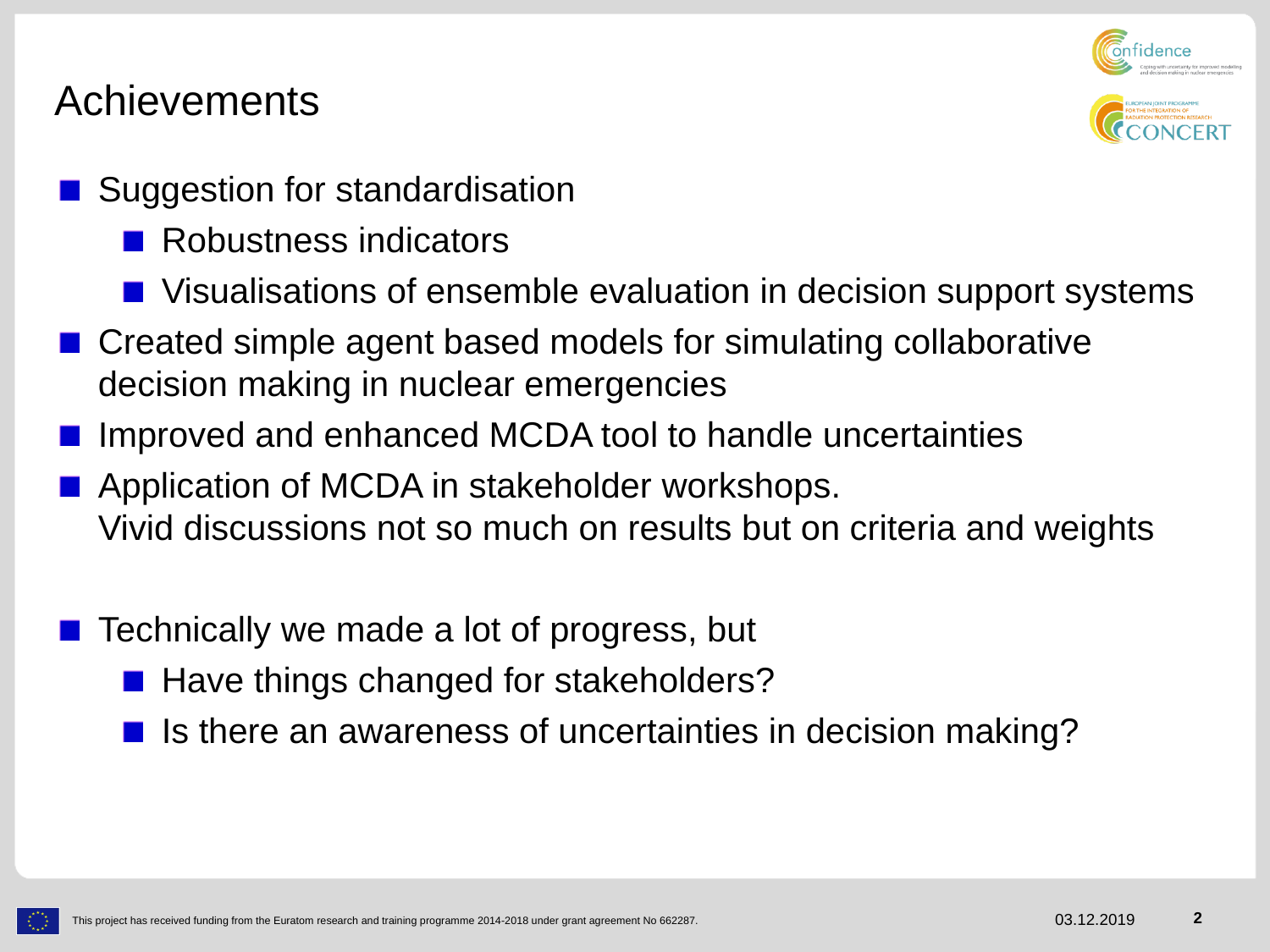

Achievements
Suggestion for standardisation
Robustness indicators
Visualisations of ensemble evaluation in decision support systems
Created simple agent based models for simulating collaborative decision making in nuclear emergencies
Improved and enhanced MCDA tool to handle uncertainties
Application of MCDA in stakeholder workshops.
Vivid discussions not so much on results but on criteria and weights

Technically we made a lot of progress, but
Have things changed for stakeholders?
Is there an awareness of uncertainties in decision making?